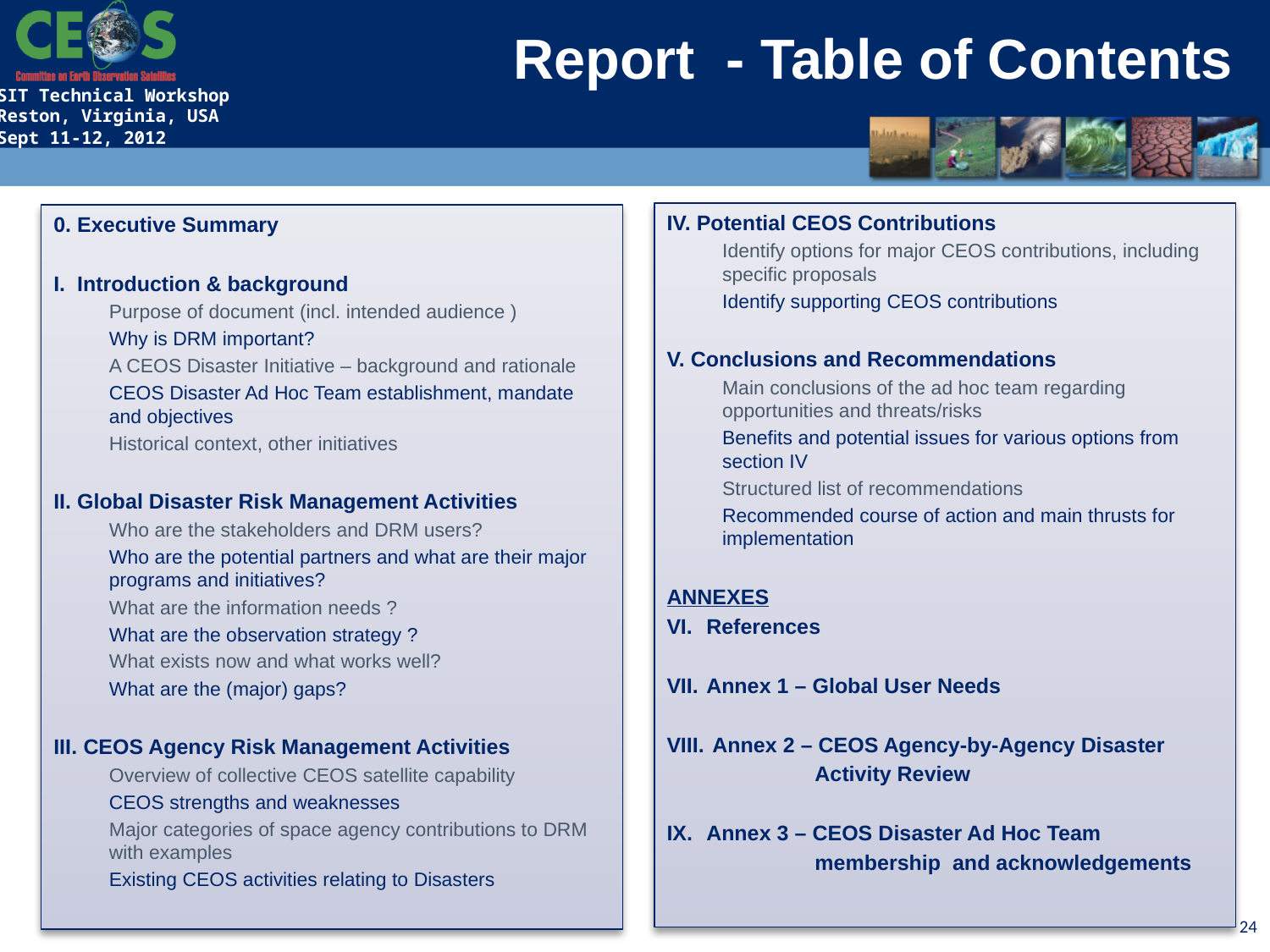

Report  - Table of Contents
IV. Potential CEOS Contributions
Identify options for major CEOS contributions, including specific proposals
Identify supporting CEOS contributions

V. Conclusions and Recommendations
Main conclusions of the ad hoc team regarding opportunities and threats/risks
Benefits and potential issues for various options from section IV
Structured list of recommendations
Recommended course of action and main thrusts for implementation

ANNEXES
References

Annex 1 – Global User Needs

 Annex 2 – CEOS Agency-by-Agency Disaster
                         Activity Review

Annex 3 – CEOS Disaster Ad Hoc Team
                         membership  and acknowledgements
0. Executive Summary

I.  Introduction & background
Purpose of document (incl. intended audience )
Why is DRM important?
A CEOS Disaster Initiative – background and rationale
CEOS Disaster Ad Hoc Team establishment, mandate and objectives
Historical context, other initiatives

II. Global Disaster Risk Management Activities
Who are the stakeholders and DRM users?
Who are the potential partners and what are their major programs and initiatives?
What are the information needs ?
What are the observation strategy ?
What exists now and what works well?
What are the (major) gaps?

III. CEOS Agency Risk Management Activities
Overview of collective CEOS satellite capability
CEOS strengths and weaknesses
Major categories of space agency contributions to DRM with examples
Existing CEOS activities relating to Disasters
24